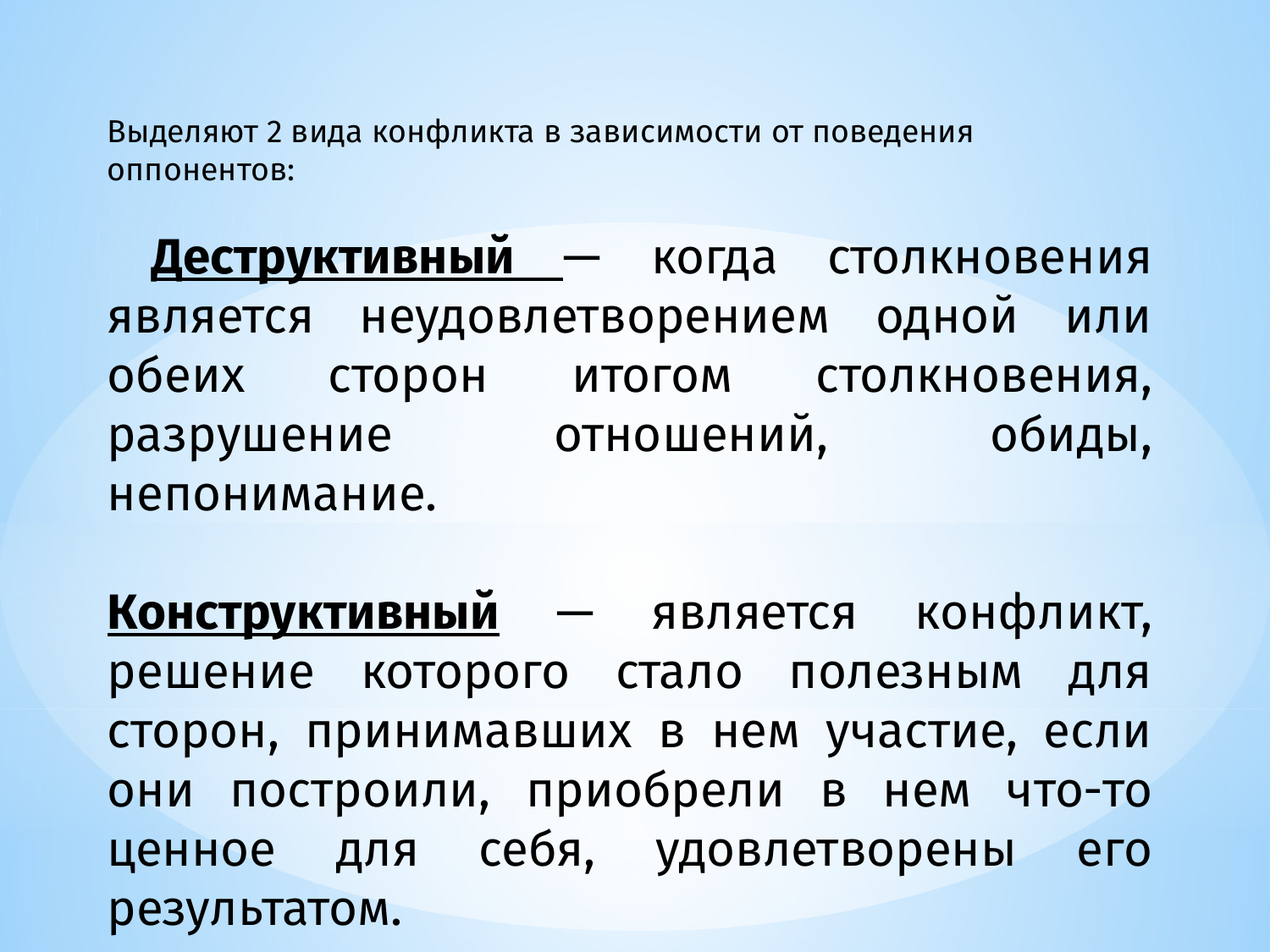

Выделяют 2 вида конфликта в зависимости от поведения оппонентов:

 Деструктивный — когда столкновения является неудовлетворением одной или обеих сторон итогом столкновения, разрушение отношений, обиды, непонимание.

Конструктивный — является конфликт, решение которого стало полезным для сторон, принимавших в нем участие, если они построили, приобрели в нем что-то ценное для себя, удовлетворены его результатом.